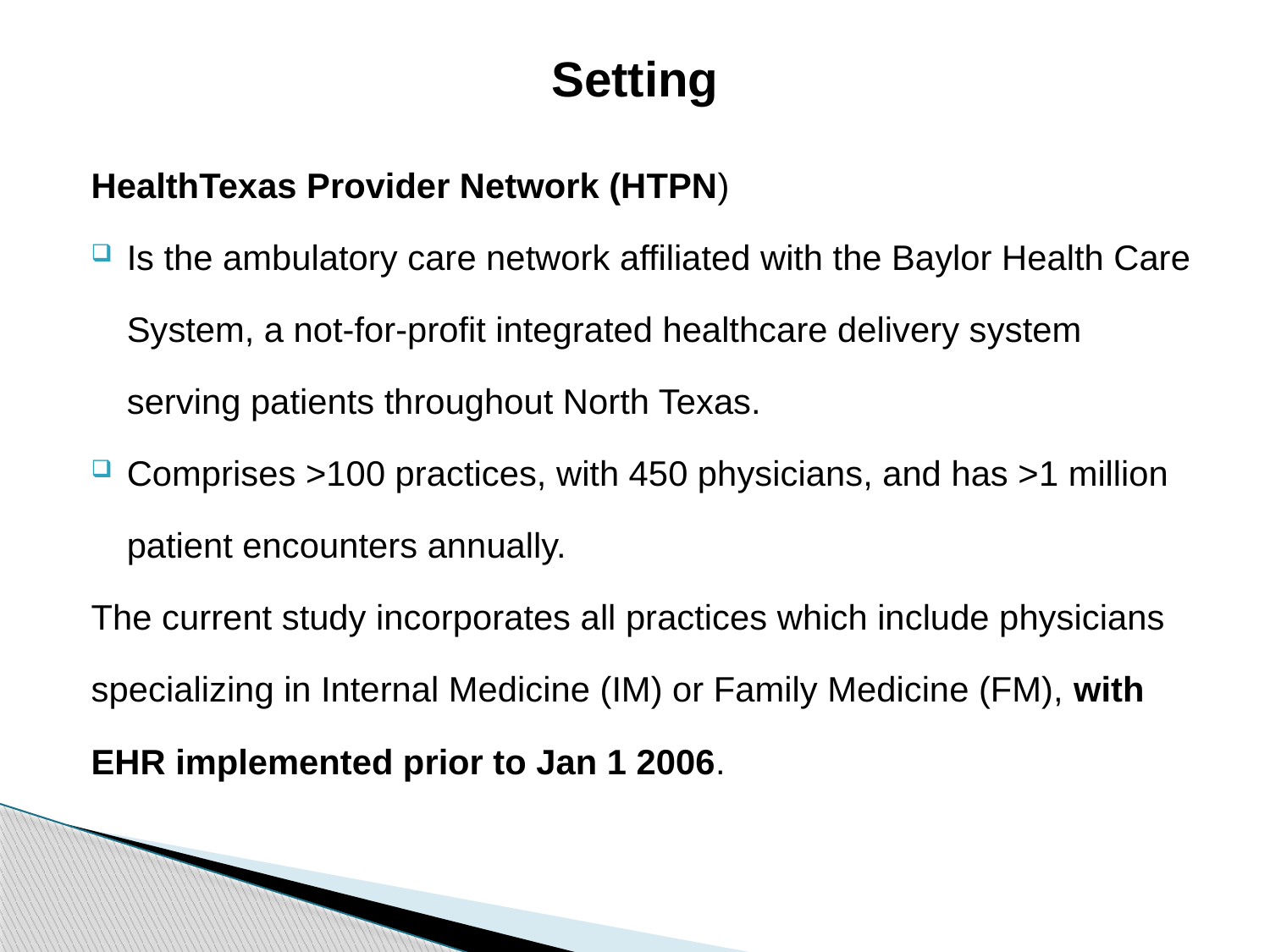

# Setting
HealthTexas Provider Network (HTPN)
Is the ambulatory care network affiliated with the Baylor Health Care System, a not-for-profit integrated healthcare delivery system serving patients throughout North Texas.
Comprises >100 practices, with 450 physicians, and has >1 million patient encounters annually.
The current study incorporates all practices which include physicians specializing in Internal Medicine (IM) or Family Medicine (FM), with EHR implemented prior to Jan 1 2006.